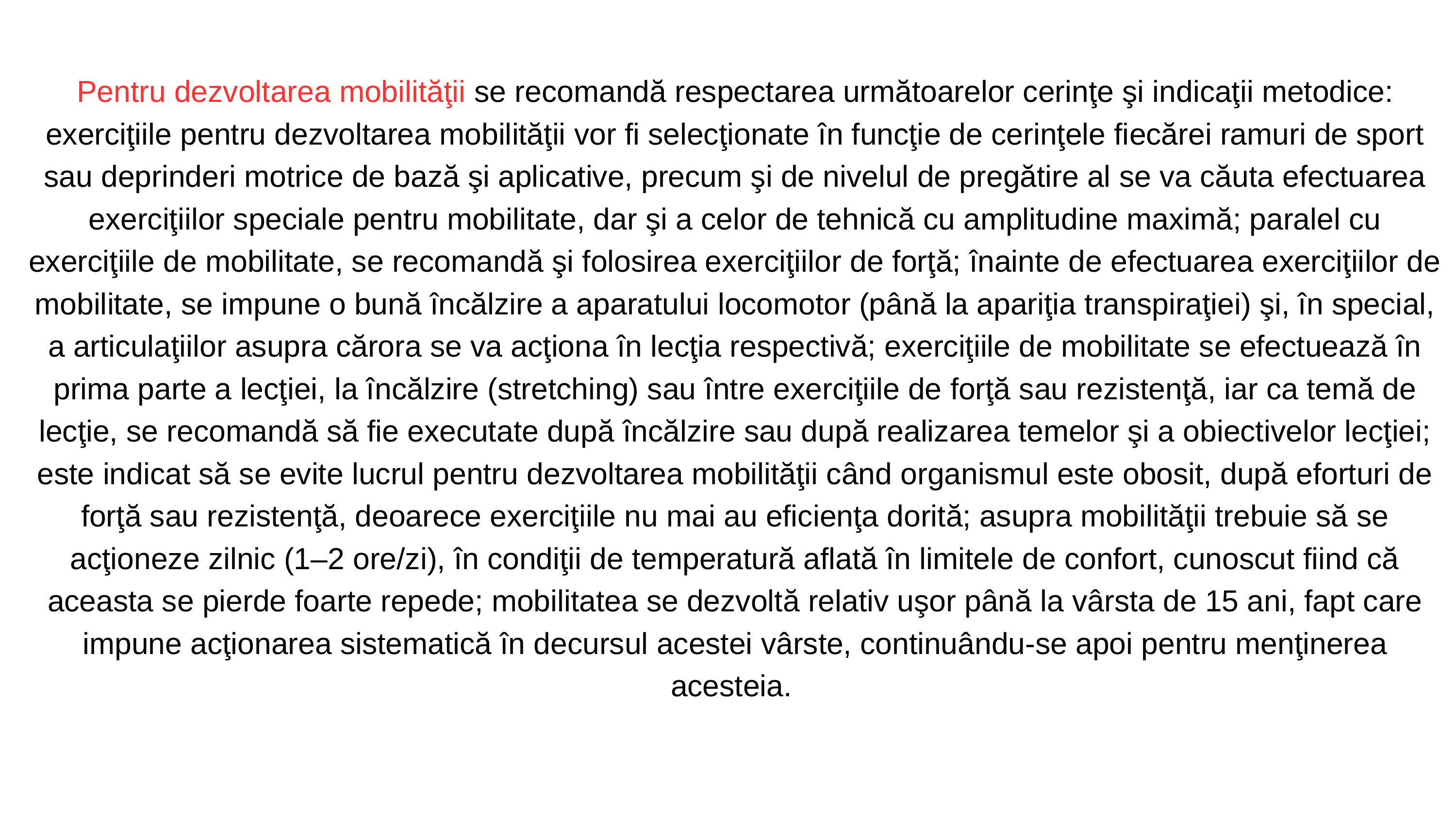

Pentru dezvoltarea mobilităţii se recomandă respectarea următoarelor cerinţe şi indicaţii metodice: exerciţiile pentru dezvoltarea mobilităţii vor fi selecţionate în funcţie de cerinţele fiecărei ramuri de sport sau deprinderi motrice de bază şi aplicative, precum şi de nivelul de pregătire al se va căuta efectuarea exerciţiilor speciale pentru mobilitate, dar şi a celor de tehnică cu amplitudine maximă; paralel cu exerciţiile de mobilitate, se recomandă şi folosirea exerciţiilor de forţă; înainte de efectuarea exerciţiilor de mobilitate, se impune o bună încălzire a aparatului locomotor (până la apariţia transpiraţiei) şi, în special, a articulaţiilor asupra cărora se va acţiona în lecţia respectivă; exerciţiile de mobilitate se efectuează în prima parte a lecţiei, la încălzire (stretching) sau între exerciţiile de forţă sau rezistenţă, iar ca temă de lecţie, se recomandă să fie executate după încălzire sau după realizarea temelor şi a obiectivelor lecţiei; este indicat să se evite lucrul pentru dezvoltarea mobilităţii când organismul este obosit, după eforturi de forţă sau rezistenţă, deoarece exerciţiile nu mai au eficienţa dorită; asupra mobilităţii trebuie să se acţioneze zilnic (1–2 ore/zi), în condiţii de temperatură aflată în limitele de confort, cunoscut fiind că aceasta se pierde foarte repede; mobilitatea se dezvoltă relativ uşor până la vârsta de 15 ani, fapt care impune acţionarea sistematică în decursul acestei vârste, continuându-se apoi pentru menţinerea acesteia.

 executanţilor